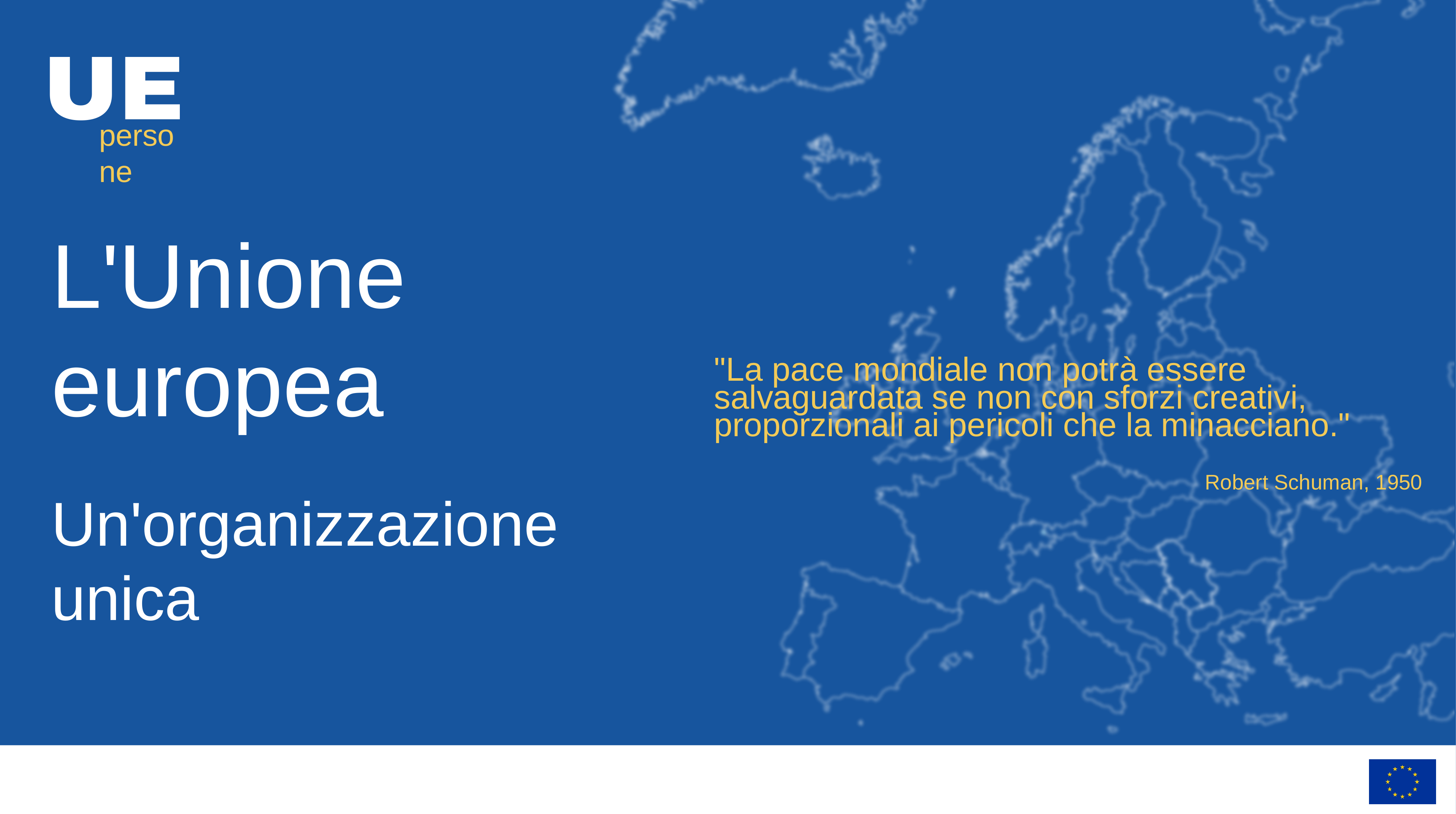

L'Unione europea
"La pace mondiale non potrà essere salvaguardata se non con sforzi creativi, proporzionali ai pericoli che la minacciano."
Robert Schuman, 1950
Un'organizzazione unica